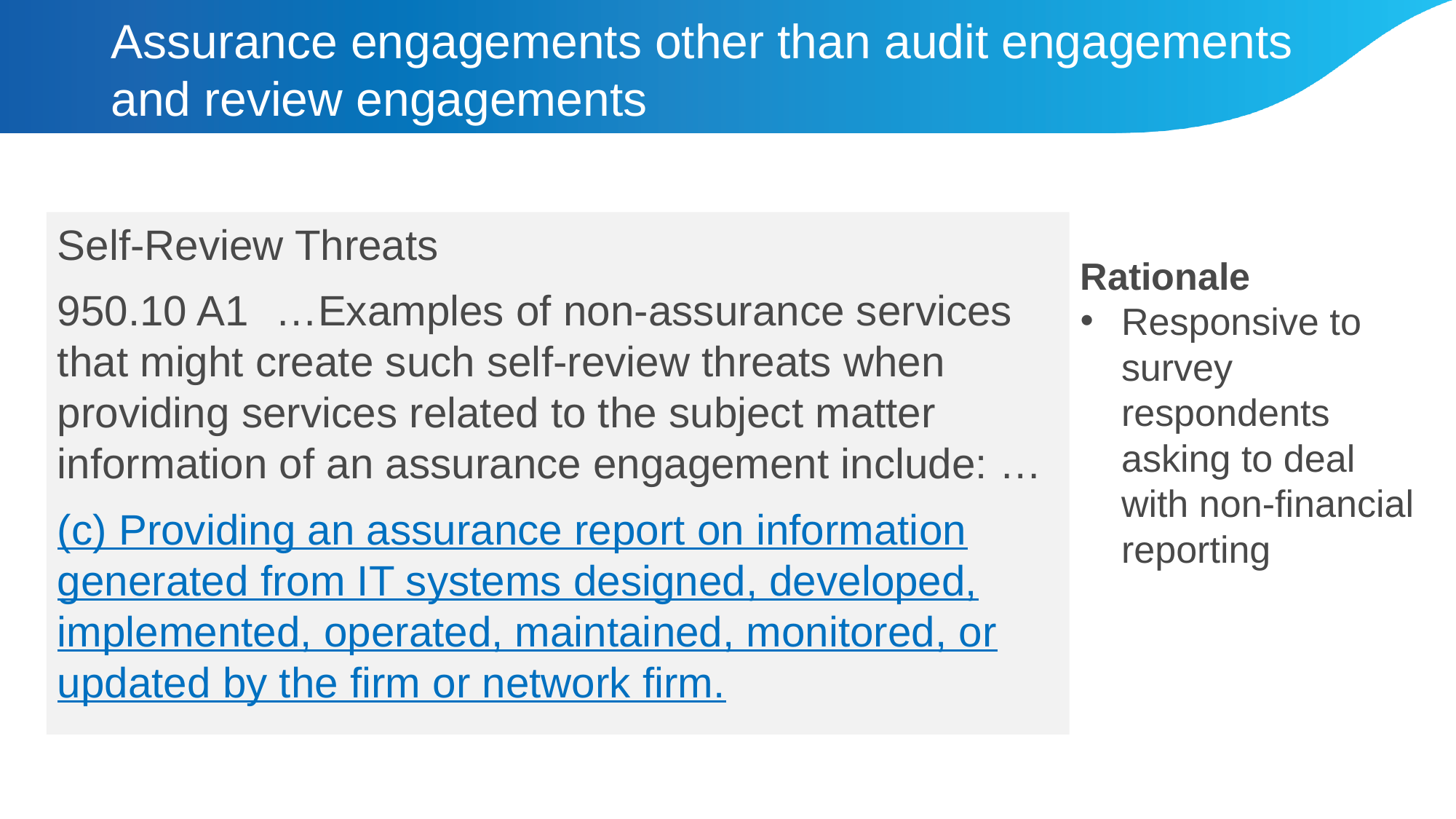

# Assurance engagements other than audit engagements and review engagements
Self-Review Threats
950.10 A1	…Examples of non-assurance services that might create such self-review threats when providing services related to the subject matter information of an assurance engagement include: …
(c) Providing an assurance report on information generated from IT systems designed, developed, implemented, operated, maintained, monitored, or updated by the firm or network firm.
Rationale
Responsive to survey respondents asking to deal with non-financial reporting